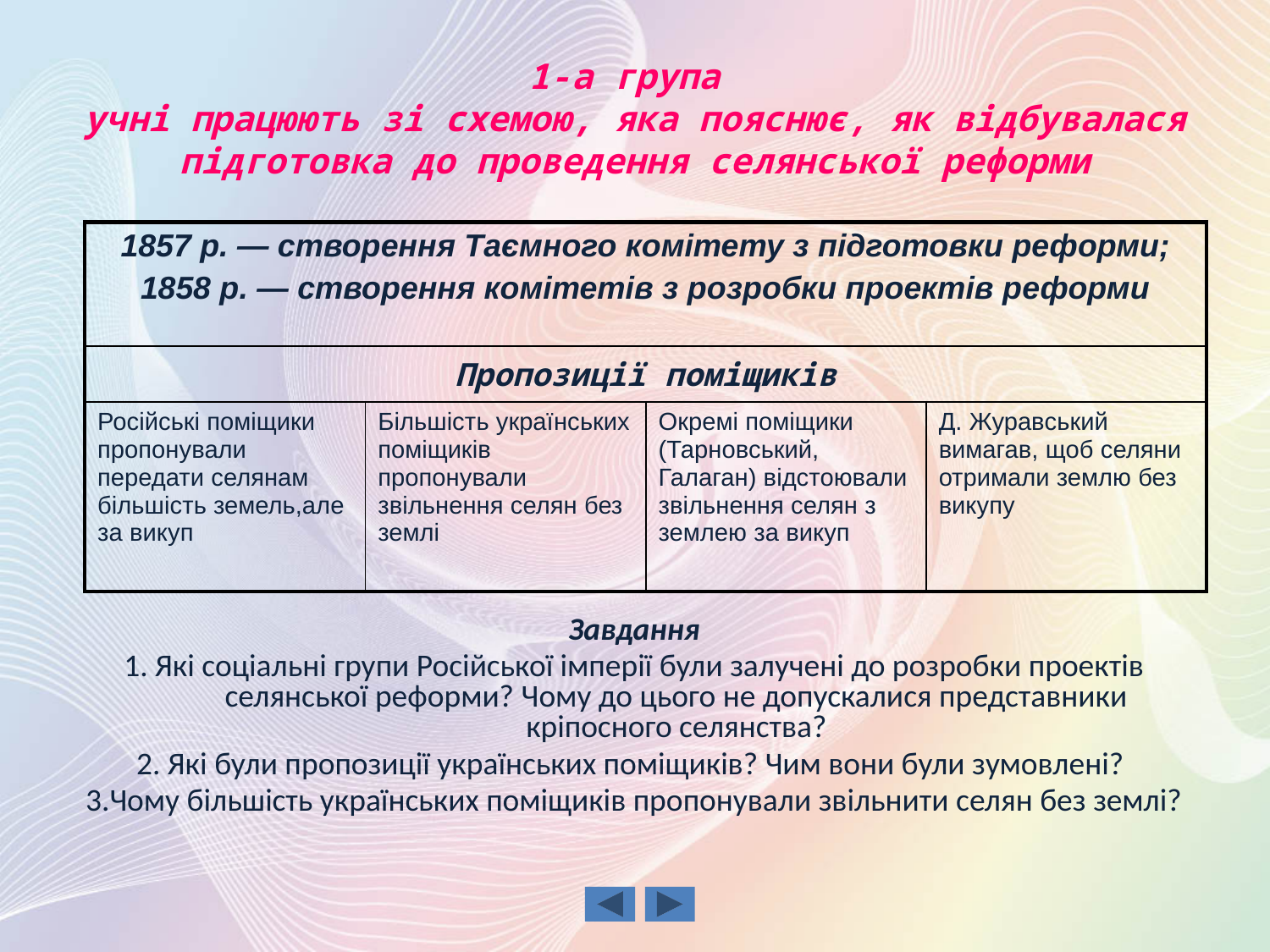

# 1-а група учні працюють зі схемою, яка пояснює, як відбувалася підготовка до проведення селянської реформи
| 1857 р. — створення Таємного комітету з підготовки реформи; 1858 р. — створення комітетів з розробки проектів реформи |  |  |  |
| --- | --- | --- | --- |
| Пропозиції поміщиків |  |  |  |
| Російські поміщики пропонували передати селянам більшість земель,але за викуп | Більшість українських поміщиків пропонували звільнення селян без землі | Окремі поміщики (Тарновський, Галаган) відстоювали звільнення селян з землею за викуп | Д. Журавський вимагав, щоб селяни отримали землю без викупу |

Завдання
1. Які соціальні групи Російської імперії були залучені до розробки проектів селянської реформи? Чому до цього не допускалися представники кріпосного селянства?
2. Які були пропозиції українських поміщиків? Чим вони були зумовлені?
3.Чому більшість українських поміщиків пропонували звільнити селян без землі?